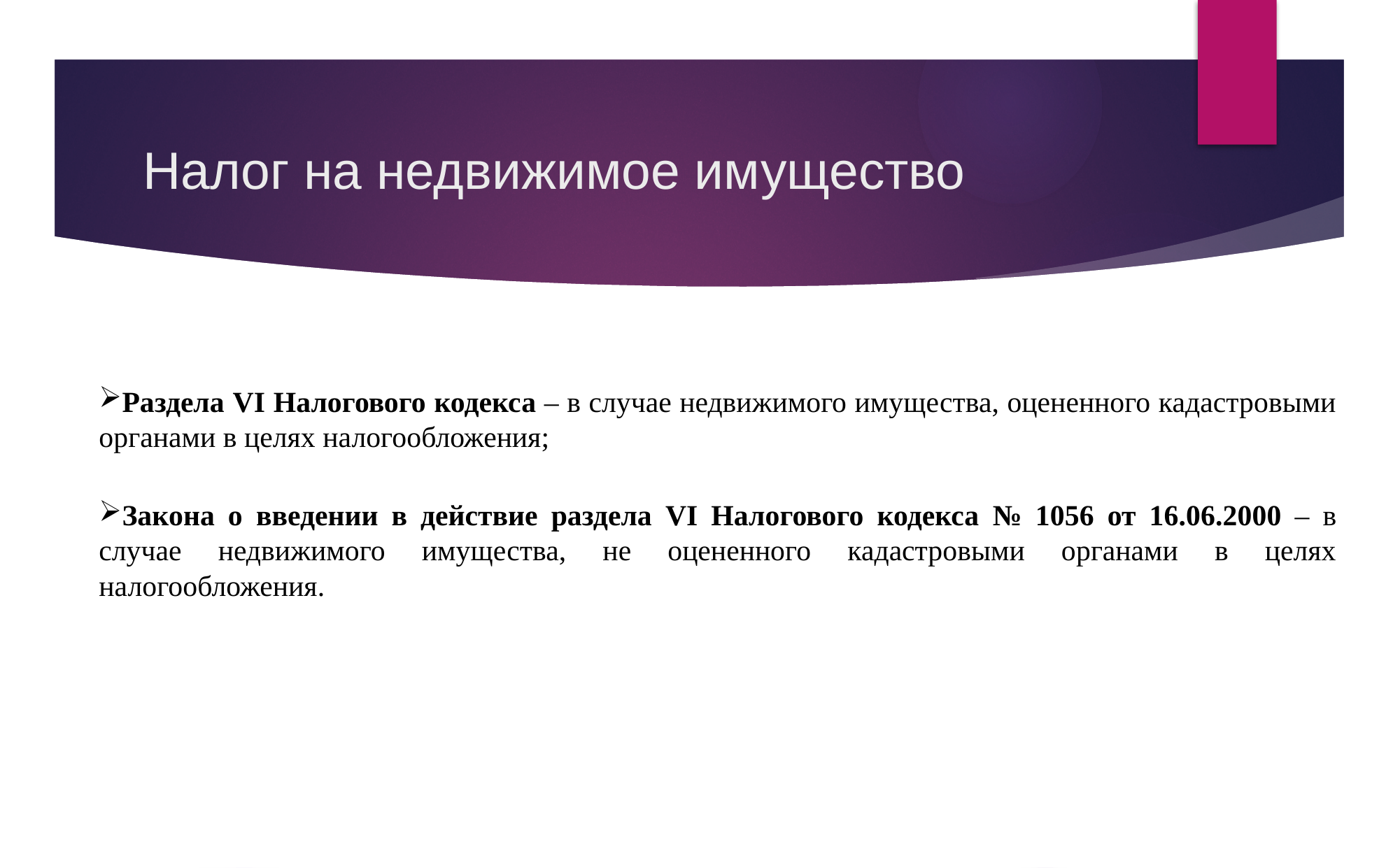

# Налог на недвижимое имущество
Раздела VI Налогового кодекса – в случае недвижимого имущества, оцененного кадастровыми органами в целях налогообложения;
Закона о введении в действие раздела VI Налогового кодекса № 1056 от 16.06.2000 – в случае недвижимого имущества, не оцененного кадастровыми органами в целях налогообложения.